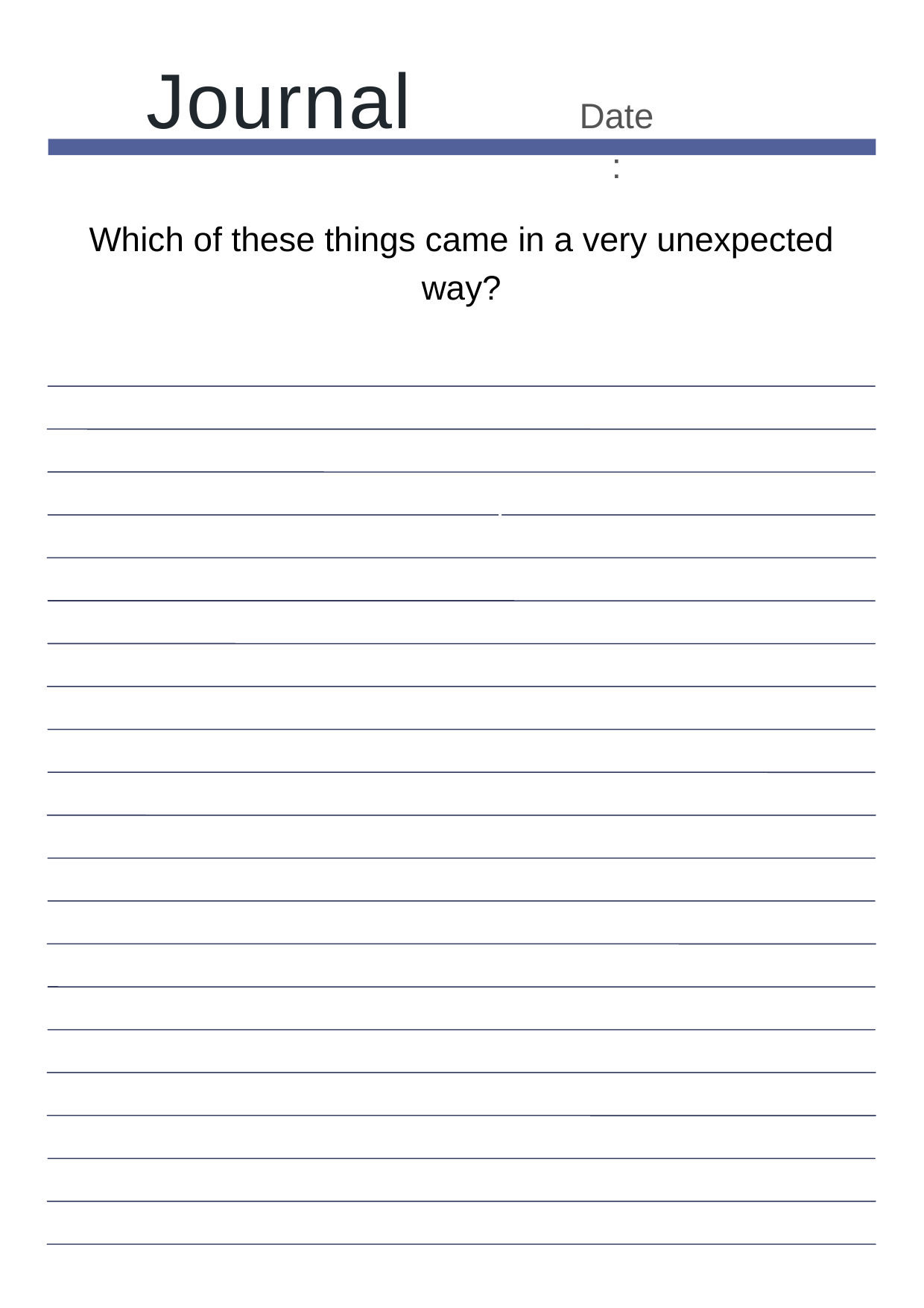

Journal
Date:

Which of these things came in a very unexpected way?

Journal Prompt Here